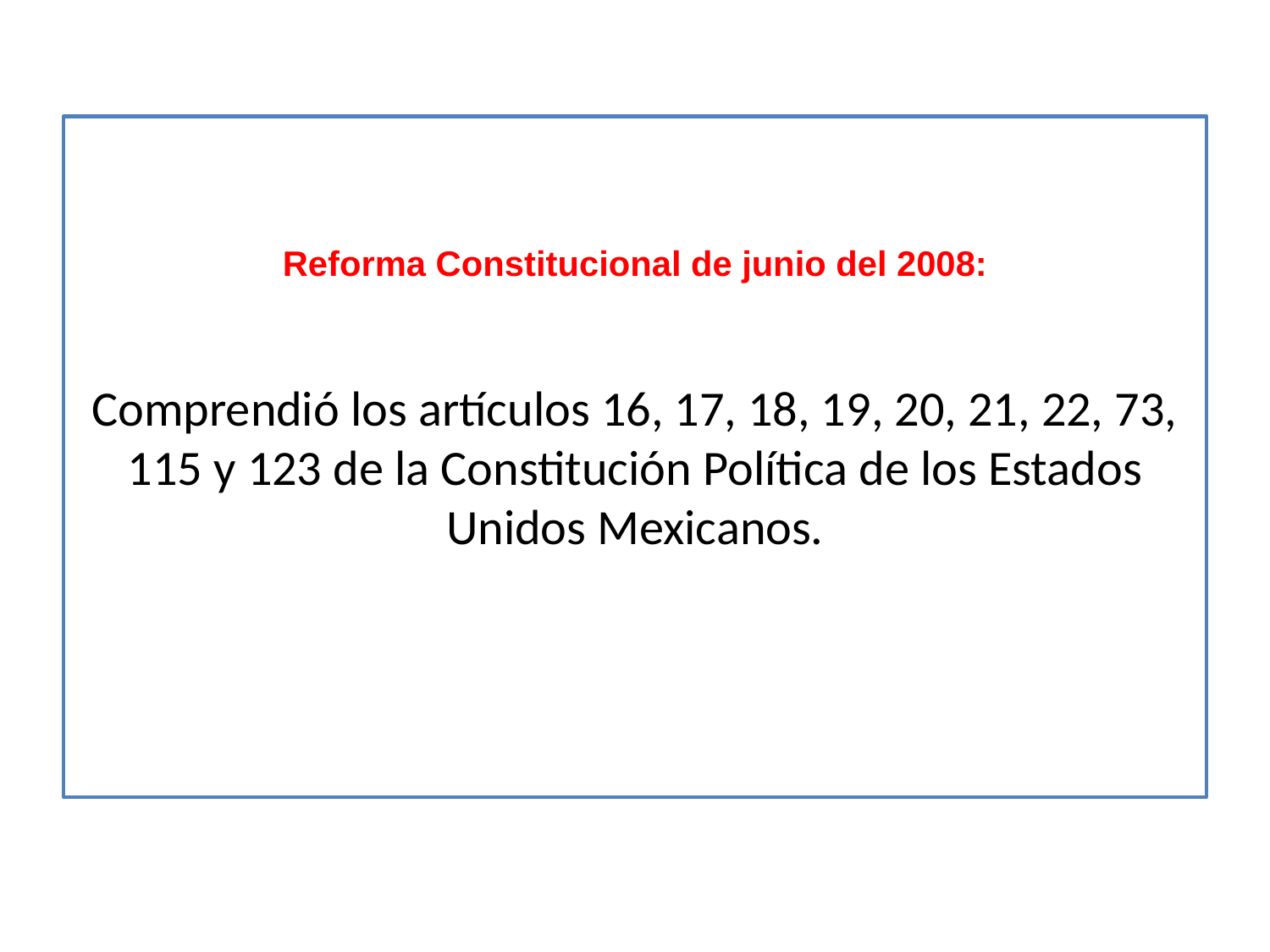

# Reforma Constitucional de junio del 2008: Comprendió los artículos 16, 17, 18, 19, 20, 21, 22, 73, 115 y 123 de la Constitución Política de los Estados Unidos Mexicanos.